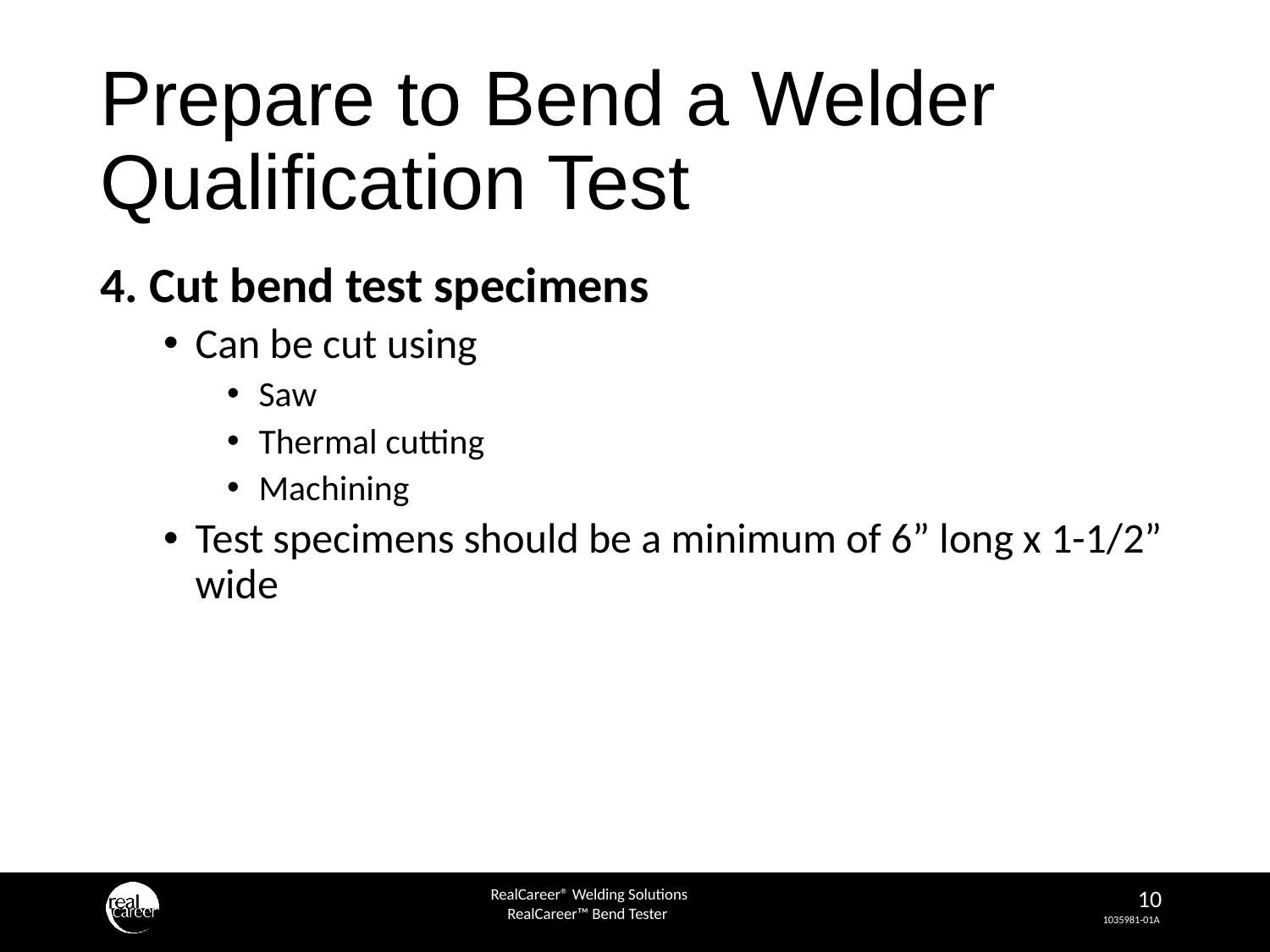

# Prepare to Bend a Welder Qualification Test
4. Cut bend test specimens
Can be cut using
Saw
Thermal cutting
Machining
Test specimens should be a minimum of 6” long x 1-1/2” wide